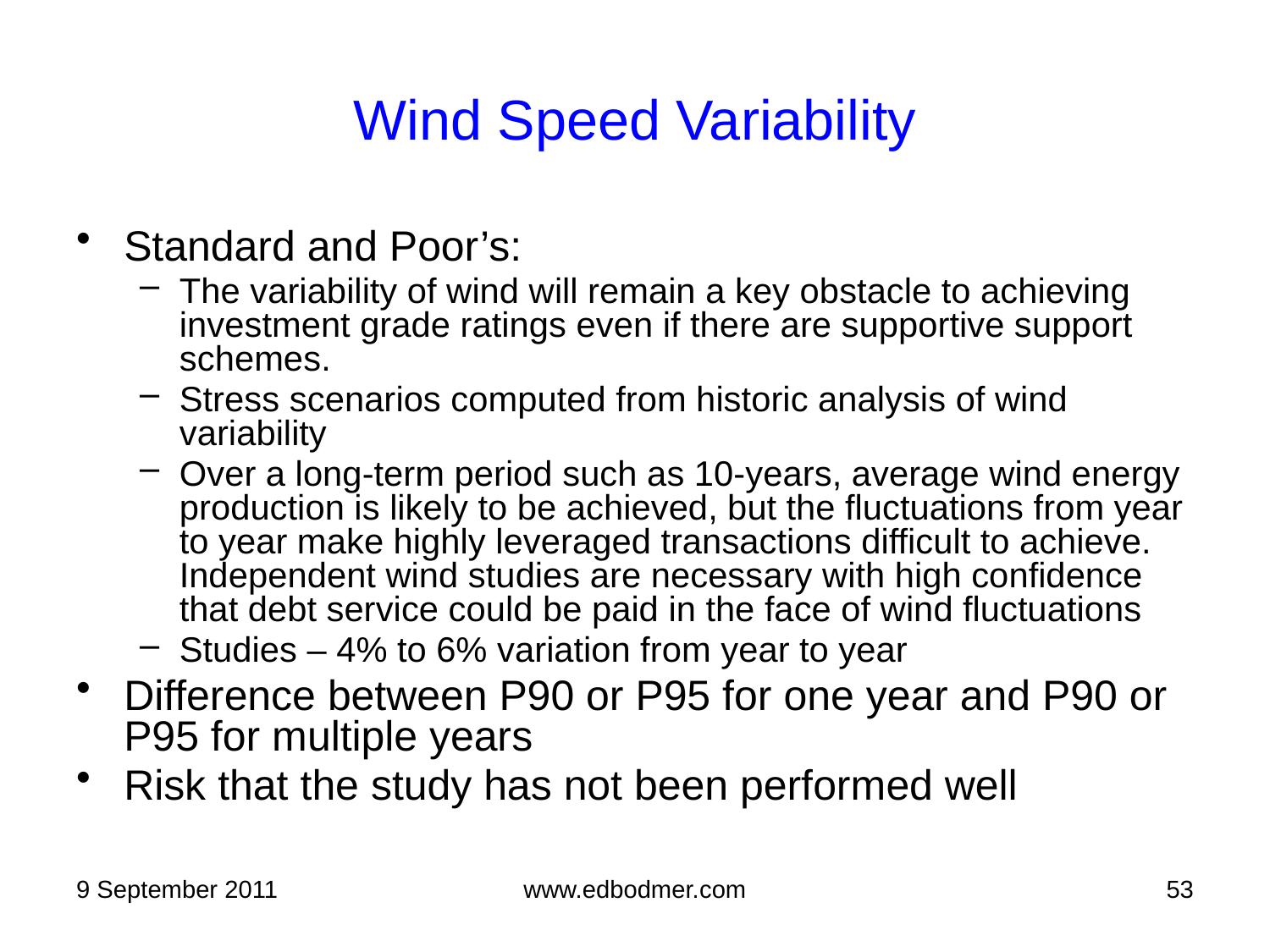

Wind Speed Variability
Standard and Poor’s:
The variability of wind will remain a key obstacle to achieving investment grade ratings even if there are supportive support schemes.
Stress scenarios computed from historic analysis of wind variability
Over a long-term period such as 10-years, average wind energy production is likely to be achieved, but the fluctuations from year to year make highly leveraged transactions difficult to achieve.  Independent wind studies are necessary with high confidence that debt service could be paid in the face of wind fluctuations
Studies – 4% to 6% variation from year to year
Difference between P90 or P95 for one year and P90 or P95 for multiple years
Risk that the study has not been performed well
9 September 2011
www.edbodmer.com
53